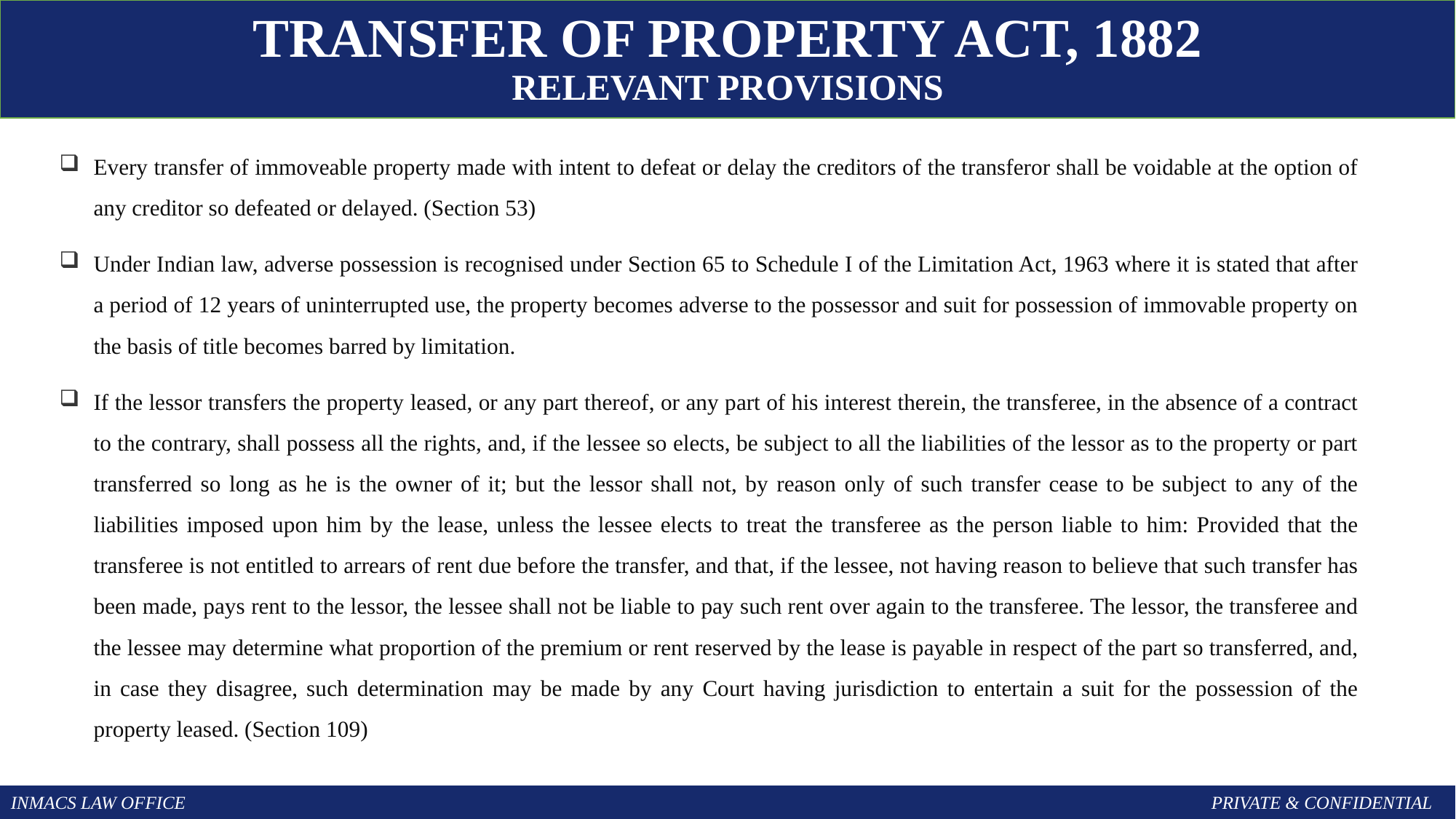

TRANSFER OF PROPERTY Act, 1882
RELEVANT PROVISIONS
Every transfer of immoveable property made with intent to defeat or delay the creditors of the transferor shall be voidable at the option of any creditor so defeated or delayed. (Section 53)
Under Indian law, adverse possession is recognised under Section 65 to Schedule I of the Limitation Act, 1963 where it is stated that after a period of 12 years of uninterrupted use, the property becomes adverse to the possessor and suit for possession of immovable property on the basis of title becomes barred by limitation.
If the lessor transfers the property leased, or any part thereof, or any part of his interest therein, the transferee, in the absence of a contract to the contrary, shall possess all the rights, and, if the lessee so elects, be subject to all the liabilities of the lessor as to the property or part transferred so long as he is the owner of it; but the lessor shall not, by reason only of such transfer cease to be subject to any of the liabilities imposed upon him by the lease, unless the lessee elects to treat the transferee as the person liable to him: Provided that the transferee is not entitled to arrears of rent due before the transfer, and that, if the lessee, not having reason to believe that such transfer has been made, pays rent to the lessor, the lessee shall not be liable to pay such rent over again to the transferee. The lessor, the transferee and the lessee may determine what proportion of the premium or rent reserved by the lease is payable in respect of the part so transferred, and, in case they disagree, such determination may be made by any Court having jurisdiction to entertain a suit for the possession of the property leased. (Section 109)
INMACS LAW OFFICE										PRIVATE & CONFIDENTIAL